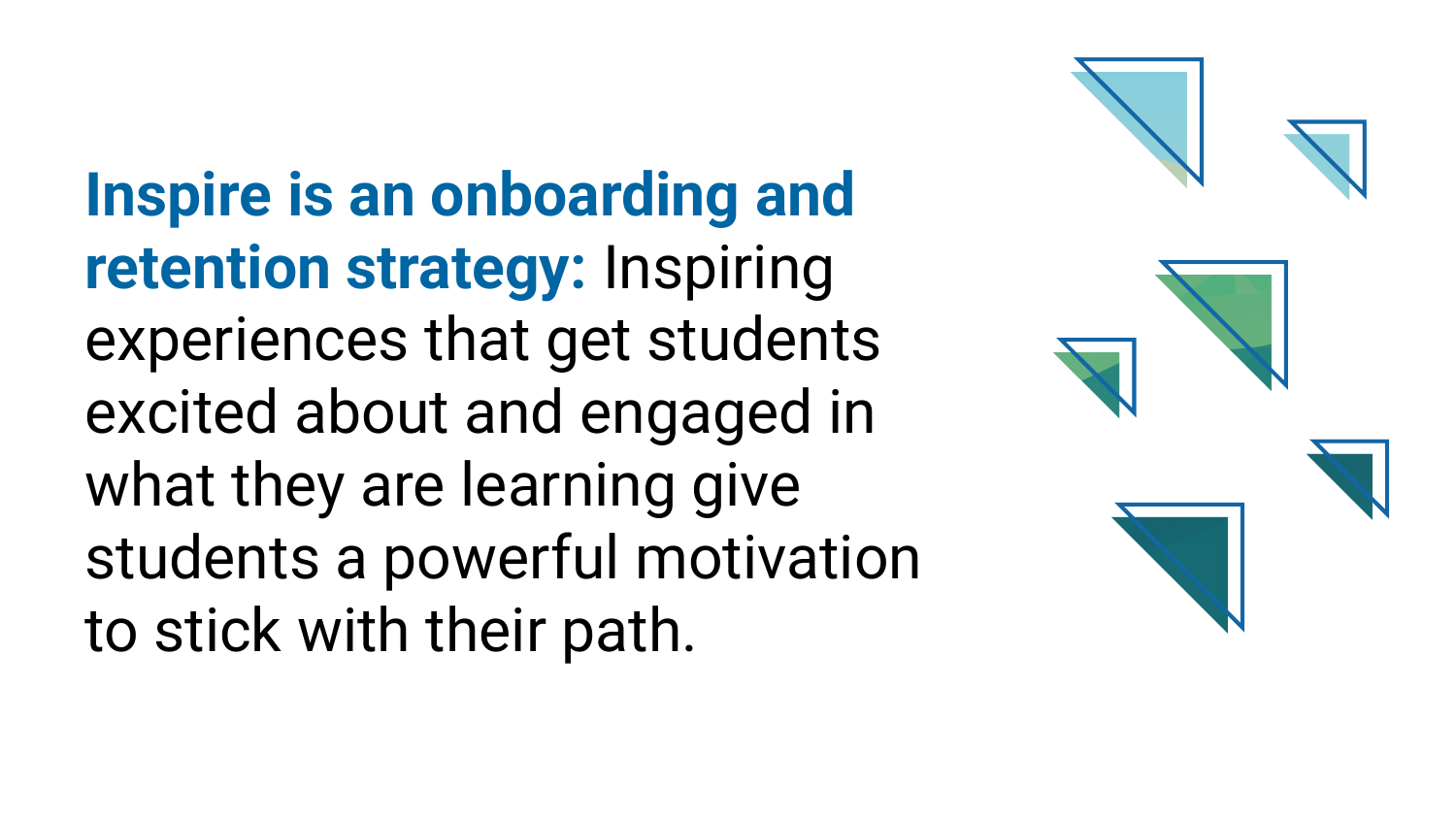

# Inspire is an onboarding and retention strategy: Inspiring experiences that get students excited about and engaged in what they are learning give students a powerful motivation to stick with their path.